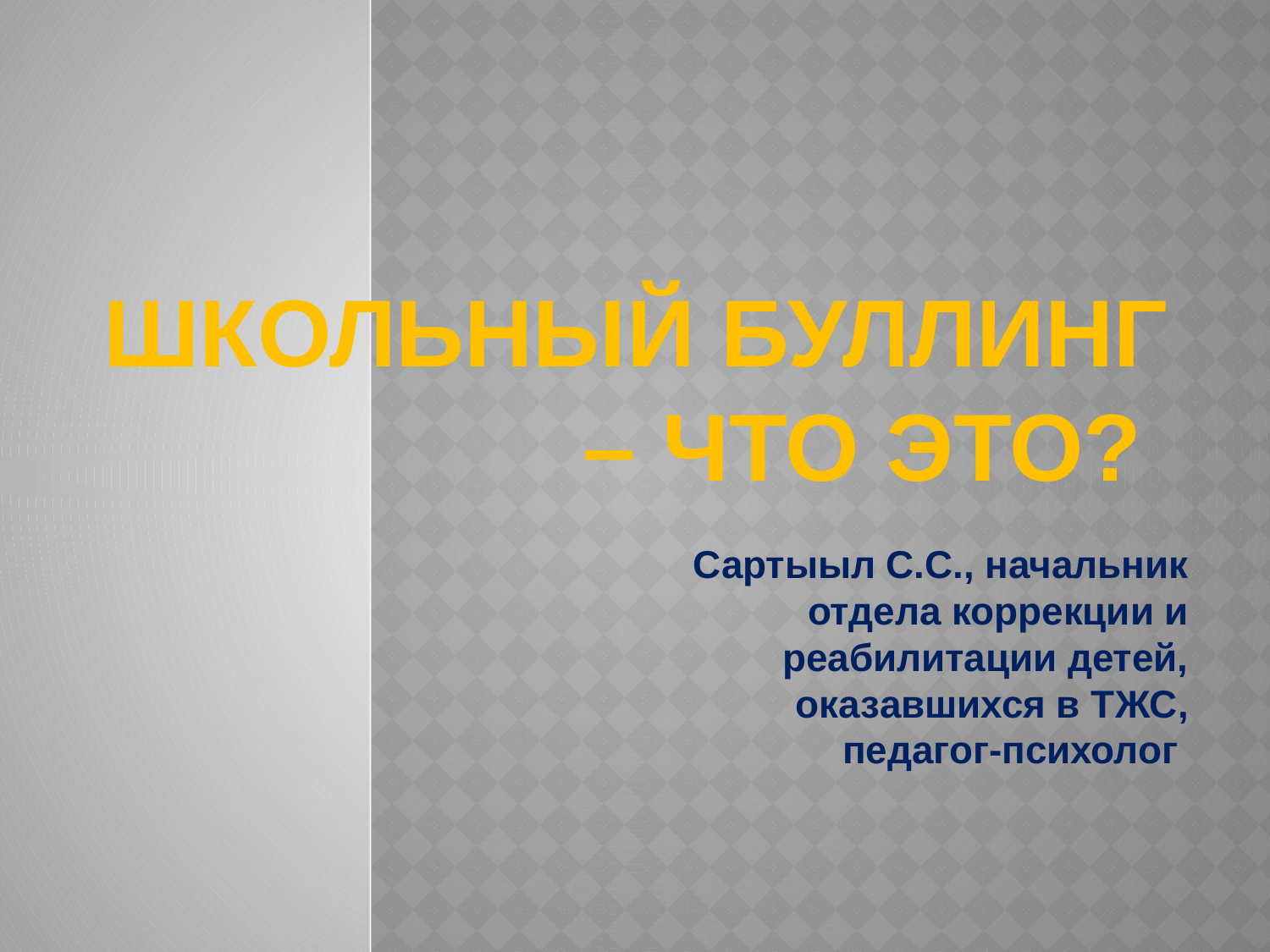

# Школьный буллинг – что это?
Сартыыл С.С., начальник отдела коррекции и реабилитации детей, оказавшихся в ТЖС, педагог-психолог